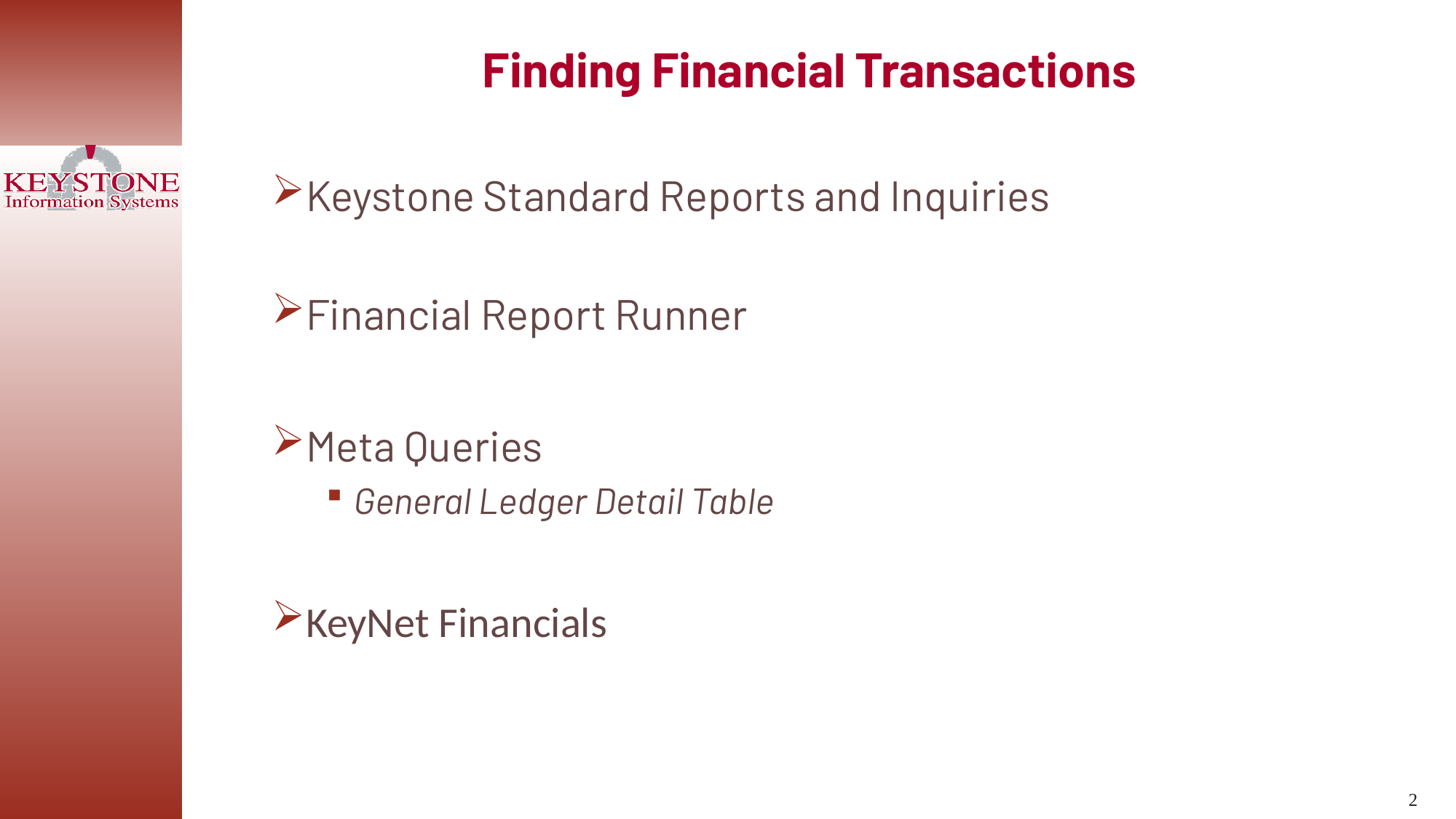

Finding Financial Transactions
Keystone Standard Reports and Inquiries

Financial Report Runner

Meta Queries
General Ledger Detail Table

KeyNet Financials

2